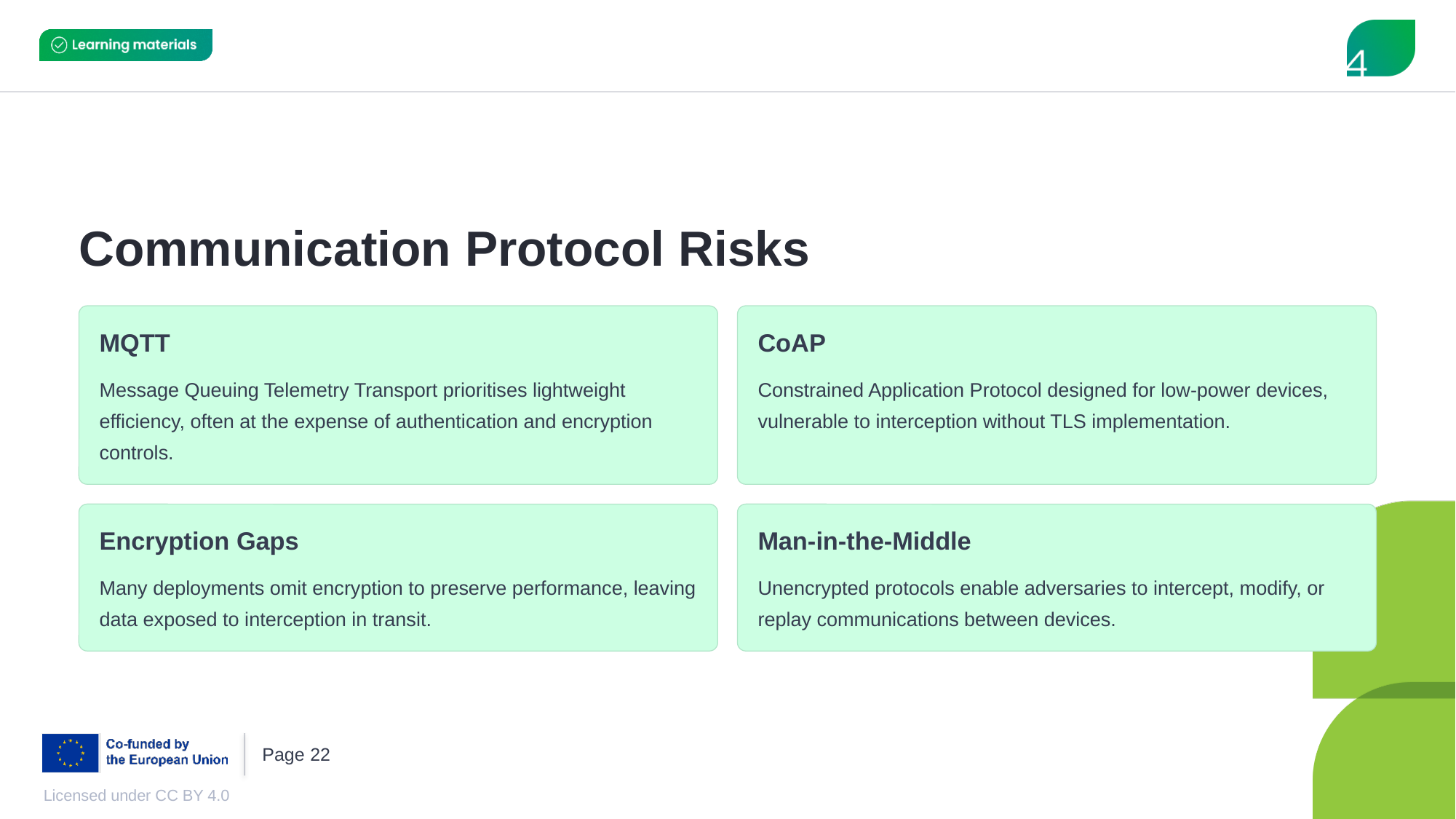

Communication Protocol Risks

MQTT
CoAP
Message Queuing Telemetry Transport prioritises lightweight efficiency, often at the expense of authentication and encryption controls.
Constrained Application Protocol designed for low-power devices, vulnerable to interception without TLS implementation.

Encryption Gaps
Man-in-the-Middle
Many deployments omit encryption to preserve performance, leaving data exposed to interception in transit.
Unencrypted protocols enable adversaries to intercept, modify, or replay communications between devices.